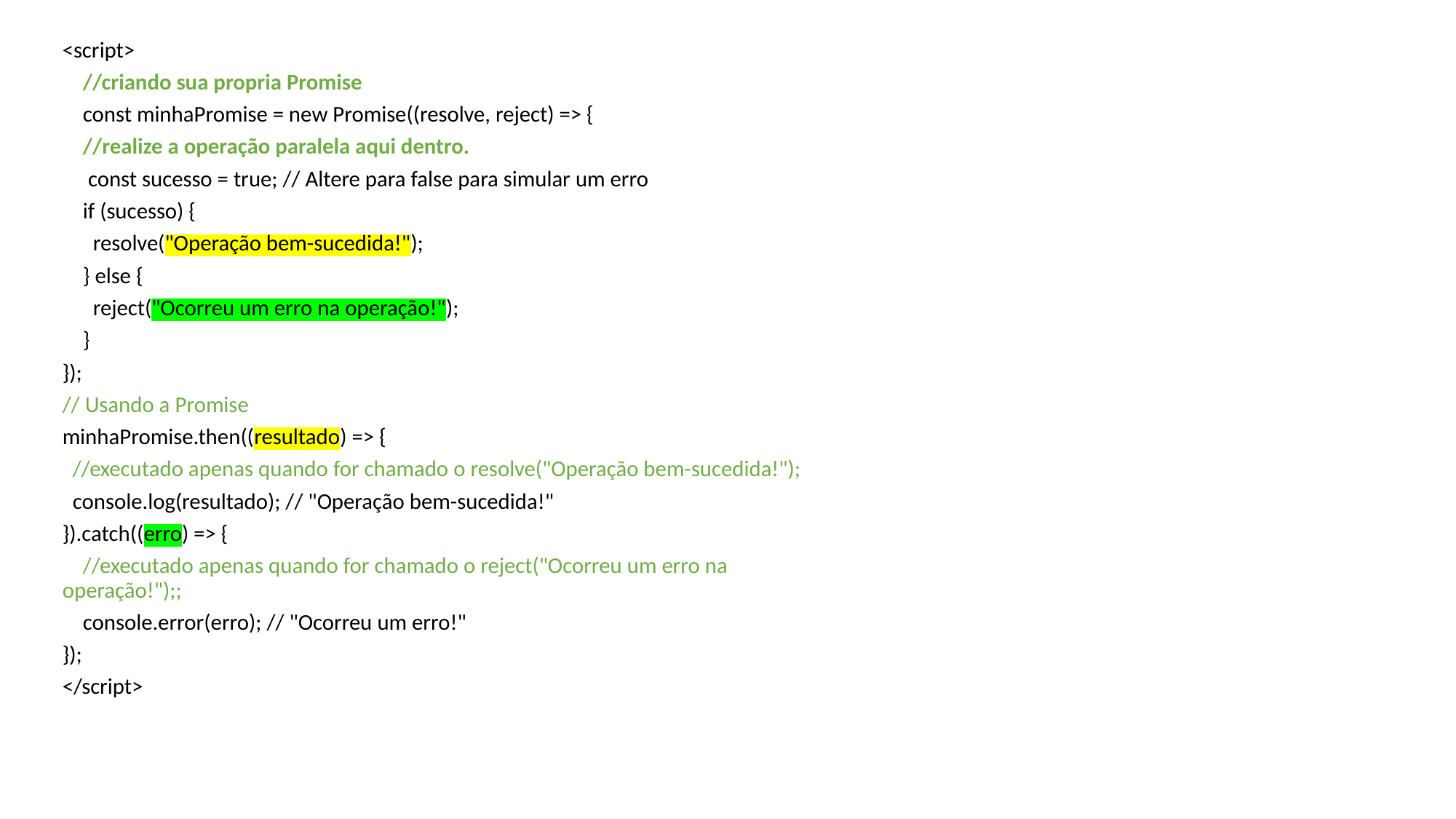

<script>
    //criando sua propria Promise
    const minhaPromise = new Promise((resolve, reject) => {
    //realize a operação paralela aqui dentro.
     const sucesso = true; // Altere para false para simular um erro
    if (sucesso) {
      resolve("Operação bem-sucedida!");
    } else {
      reject("Ocorreu um erro na operação!");
    }
});
// Usando a Promise
minhaPromise.then((resultado) => {
  //executado apenas quando for chamado o resolve("Operação bem-sucedida!");
  console.log(resultado); // "Operação bem-sucedida!"
}).catch((erro) => {
    //executado apenas quando for chamado o reject("Ocorreu um erro na operação!");;
    console.error(erro); // "Ocorreu um erro!"
});
</script>
#